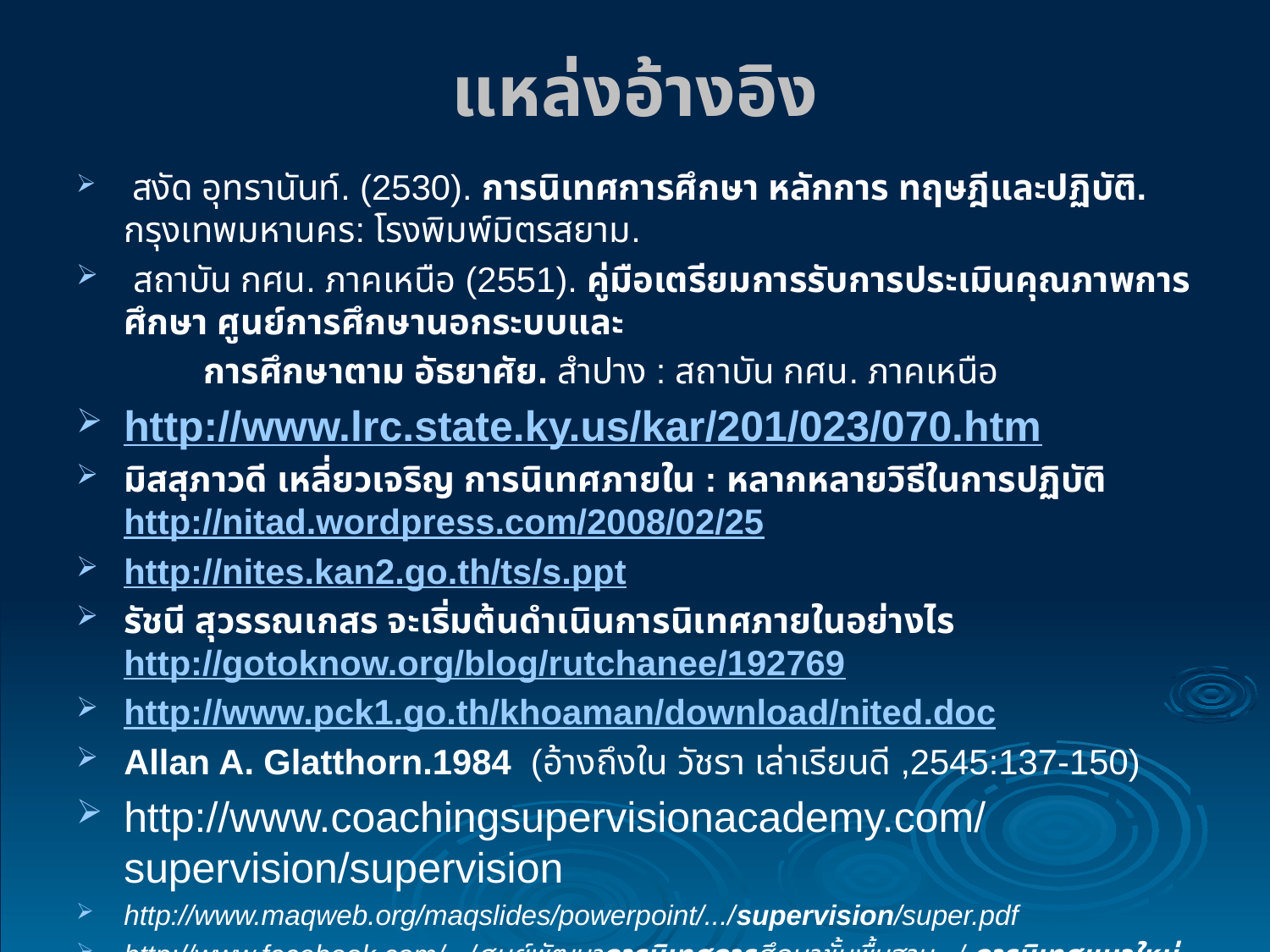

# แหล่งอ้างอิง
 สงัด อุทรานันท์. (2530). การนิเทศการศึกษา หลักการ ทฤษฎีและปฏิบัติ. กรุงเทพมหานคร: โรงพิมพ์มิตรสยาม.
 สถาบัน กศน. ภาคเหนือ (2551). คู่มือเตรียมการรับการประเมินคุณภาพการศึกษา ศูนย์การศึกษานอกระบบและ
              การศึกษาตาม อัธยาศัย. สำปาง : สถาบัน กศน. ภาคเหนือ
http://www.lrc.state.ky.us/kar/201/023/070.htm
มิสสุภาวดี เหลี่ยวเจริญ การนิเทศภายใน : หลากหลายวิธีในการปฏิบัติ http://nitad.wordpress.com/2008/02/25
http://nites.kan2.go.th/ts/s.ppt
รัชนี สุวรรณเกสร จะเริ่มต้นดำเนินการนิเทศภายในอย่างไร http://gotoknow.org/blog/rutchanee/192769
http://www.pck1.go.th/khoaman/download/nited.doc
Allan A. Glatthorn.1984  (อ้างถึงใน วัชรา เล่าเรียนดี ,2545:137-150)
http://www.coachingsupervisionacademy.com/supervision/supervision
http://www.maqweb.org/maqslides/powerpoint/.../supervision/super.pdf
http://www.facebook.com/.../ศูนย์พัฒนาการนิเทศการศึกษาขั้นพื้นฐาน.../ การนิเทศแนวใหม่-กลไกปฏิรูปการศึกษา/188450044499165